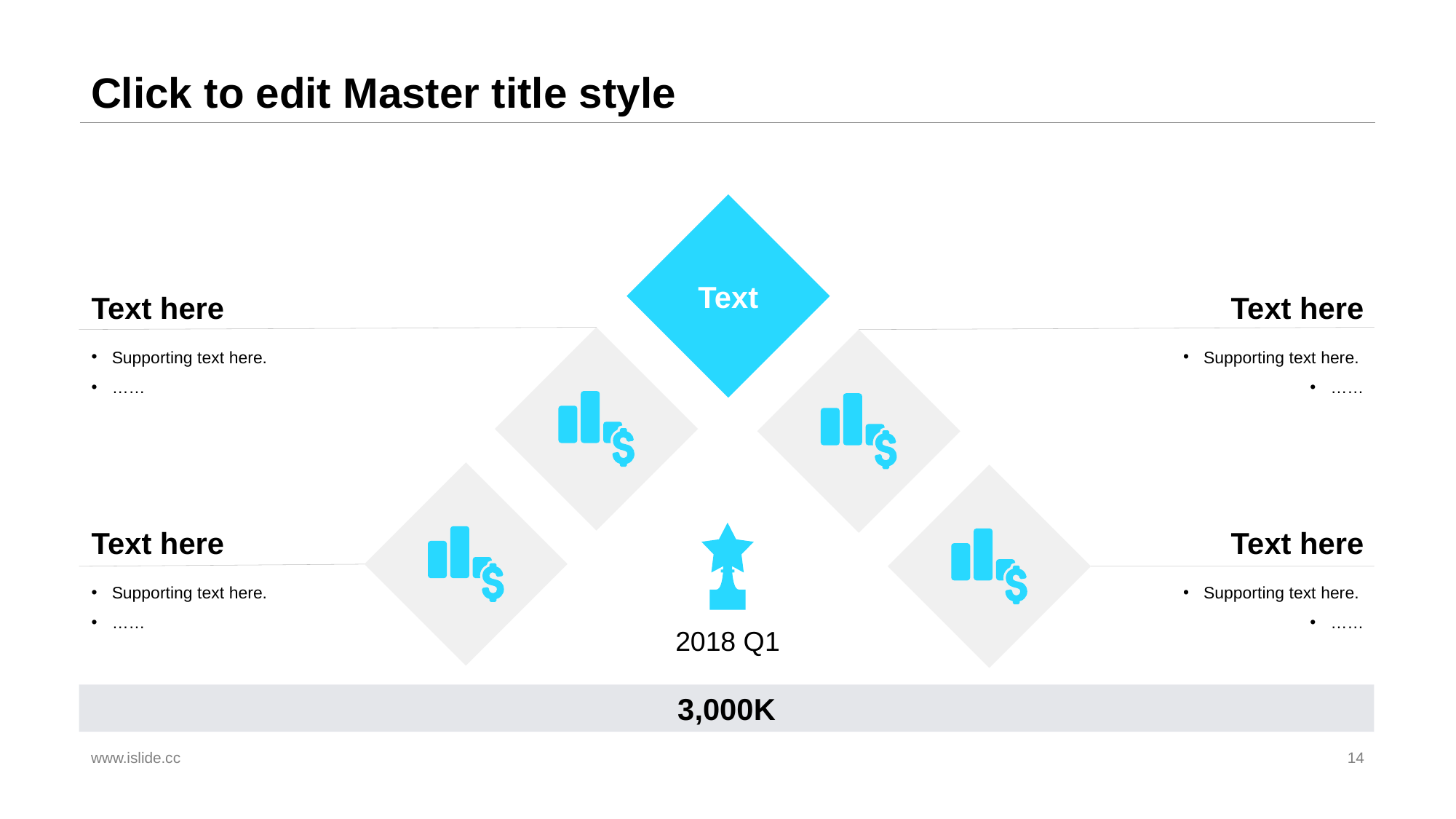

# Click to edit Master title style
Text
Text here
Text here

Supporting text here.
……
Supporting text here.
……

Text here
Text here

Supporting text here.
……
Supporting text here.
……
2018 Q1
3,000K
www.islide.cc
14